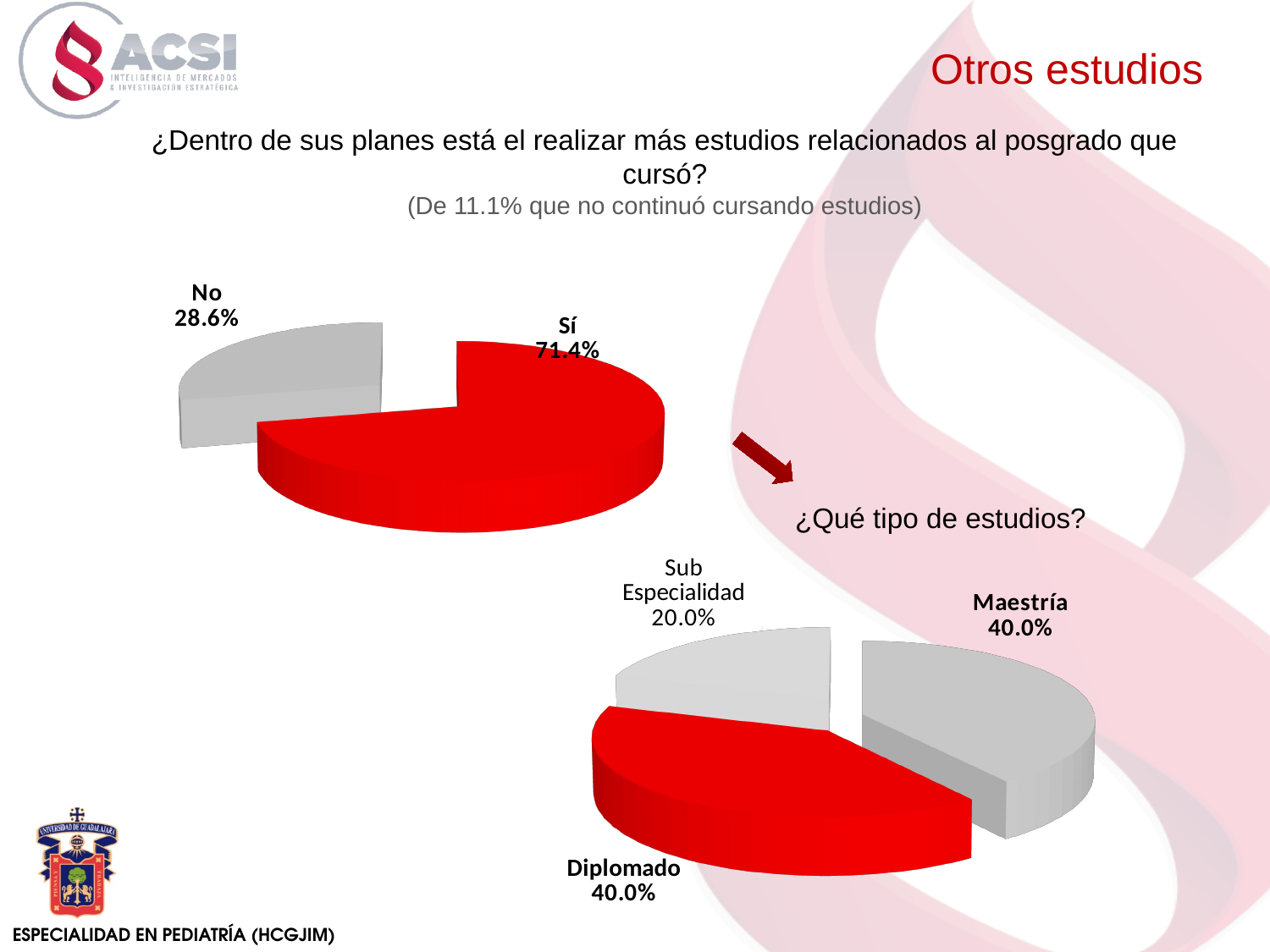

Otros estudios
¿Dentro de sus planes está el realizar más estudios relacionados al posgrado que cursó?
(De 11.1% que no continuó cursando estudios)

[unsupported chart]

[unsupported chart]

¿Qué tipo de estudios?